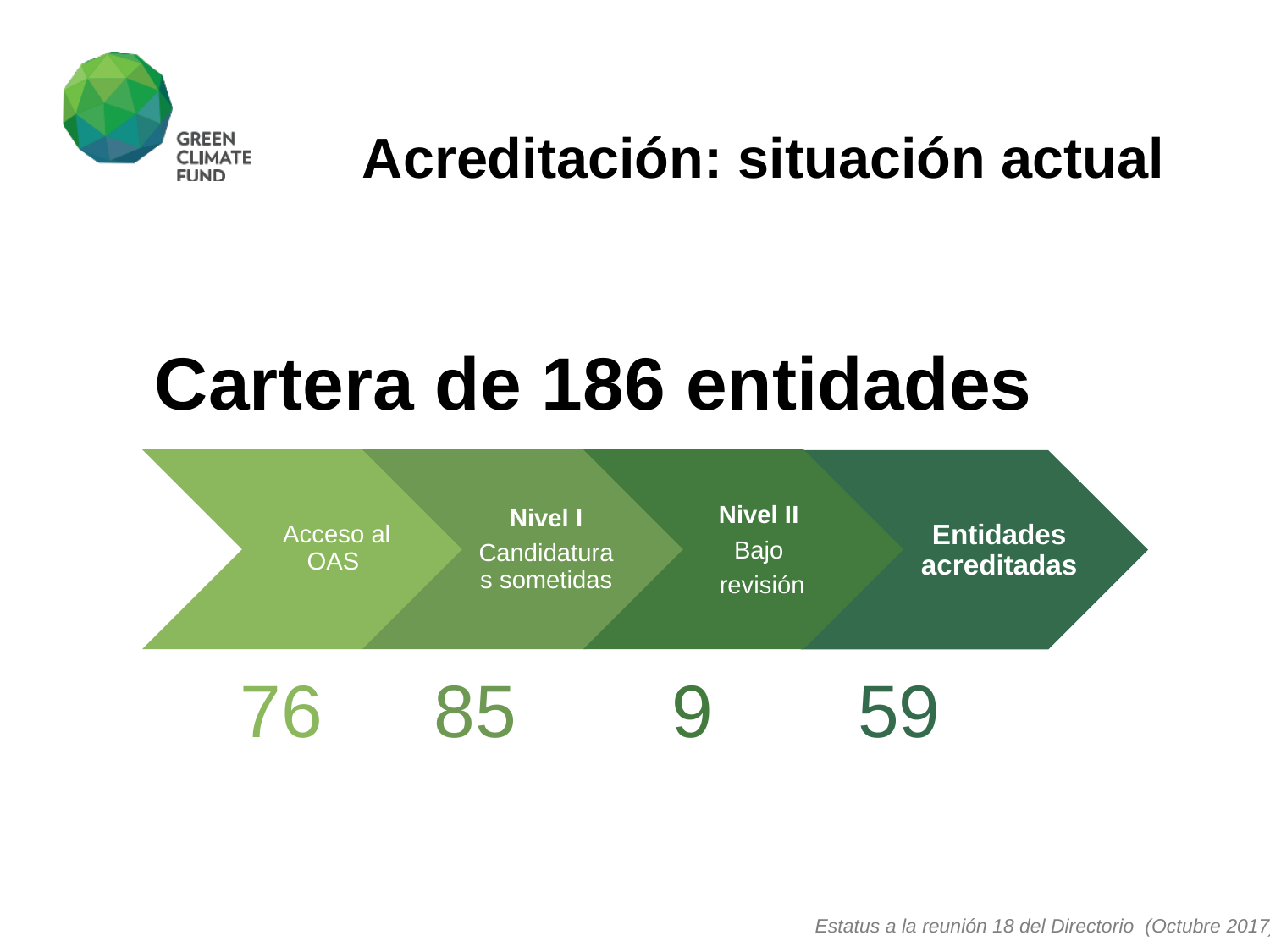

Acreditación: situación actual
Cartera de 186 entidades
Acceso al OAS
Nivel I
Candidaturas sometidas
Nivel II
Bajo
revisión
Entidades acreditadas

9
59
85
76
Estatus a la reunión 18 del Directorio  (Octubre 2017)